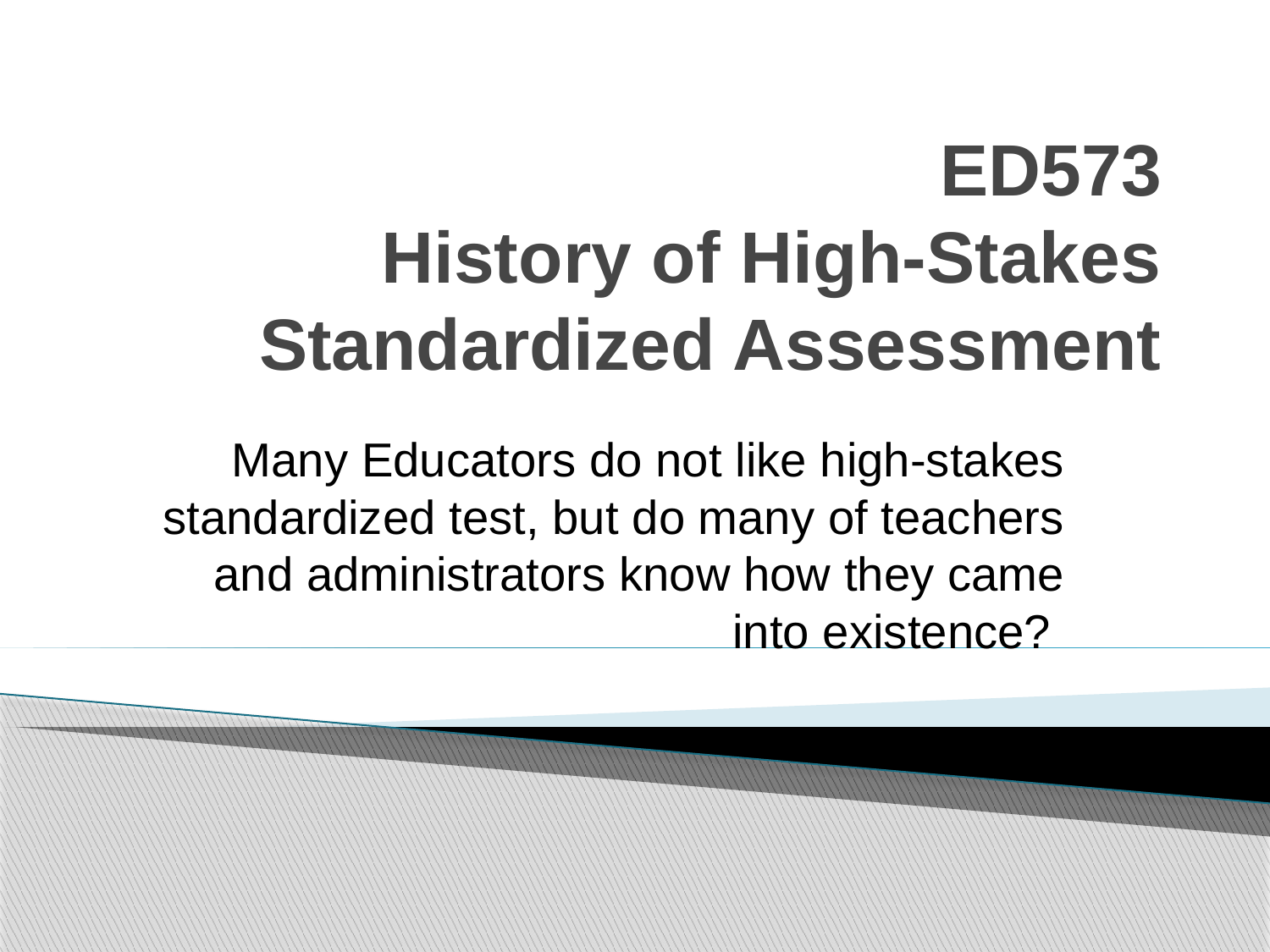

# ED573 History of High-Stakes Standardized Assessment
Many Educators do not like high-stakes standardized test, but do many of teachers and administrators know how they came into existence?